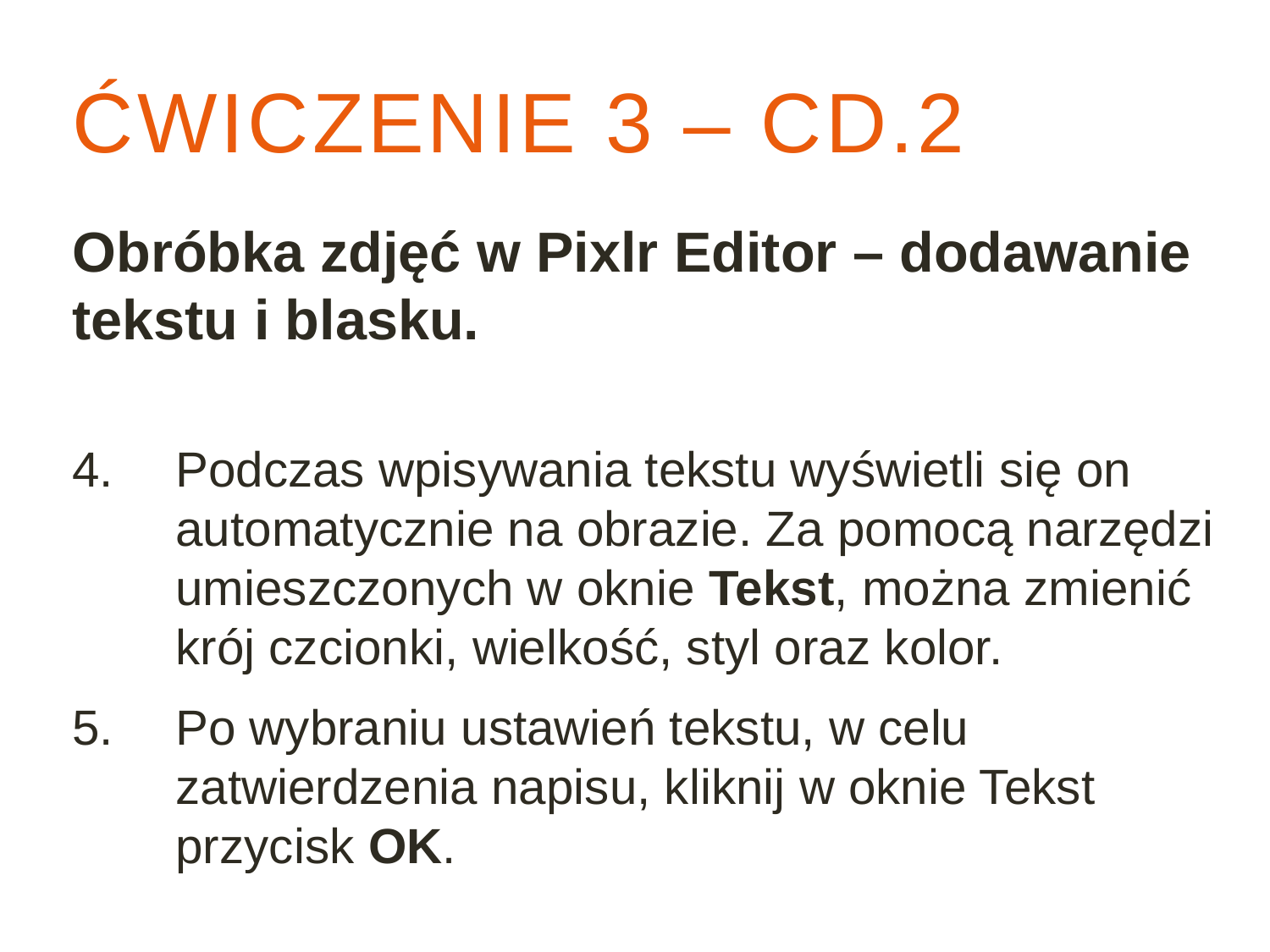

# ĆWICZENIE 3 – CD.2
Obróbka zdjęć w Pixlr Editor – dodawanie tekstu i blasku.
Podczas wpisywania tekstu wyświetli się on automatycznie na obrazie. Za pomocą narzędzi umieszczonych w oknie Tekst, można zmienić krój czcionki, wielkość, styl oraz kolor.
Po wybraniu ustawień tekstu, w celu zatwierdzenia napisu, kliknij w oknie Tekst przycisk OK.